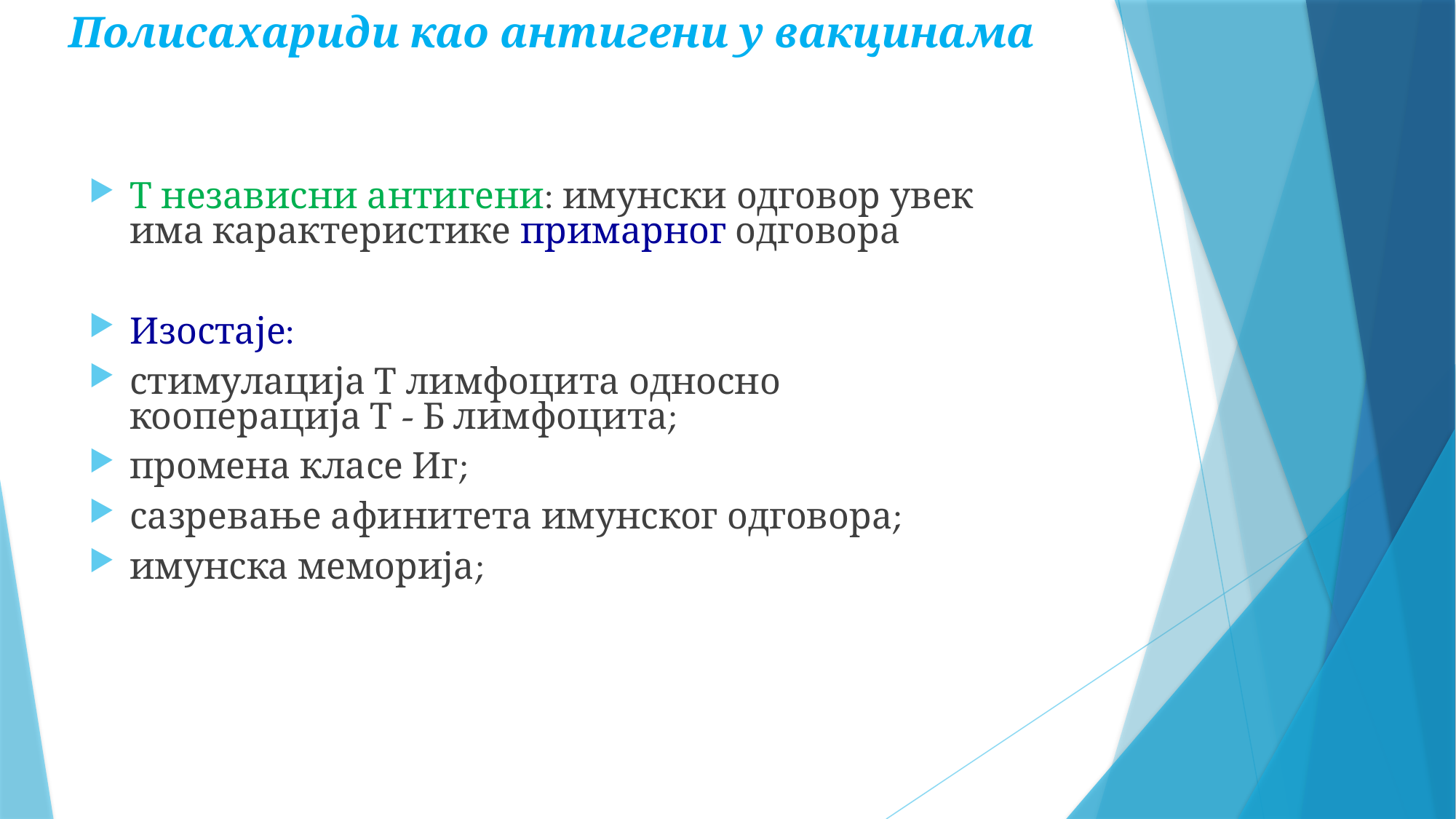

Полисахариди као антигени у вакцинама
Т независни антигени: имунски одговор увек има карактеристике примарног одговора

Изостаје:
стимулација Т лимфоцита односно кооперација Т - Б лимфоцита;
промена класе Иг;
сазревање афинитета имунског одговора;
имунска меморија;